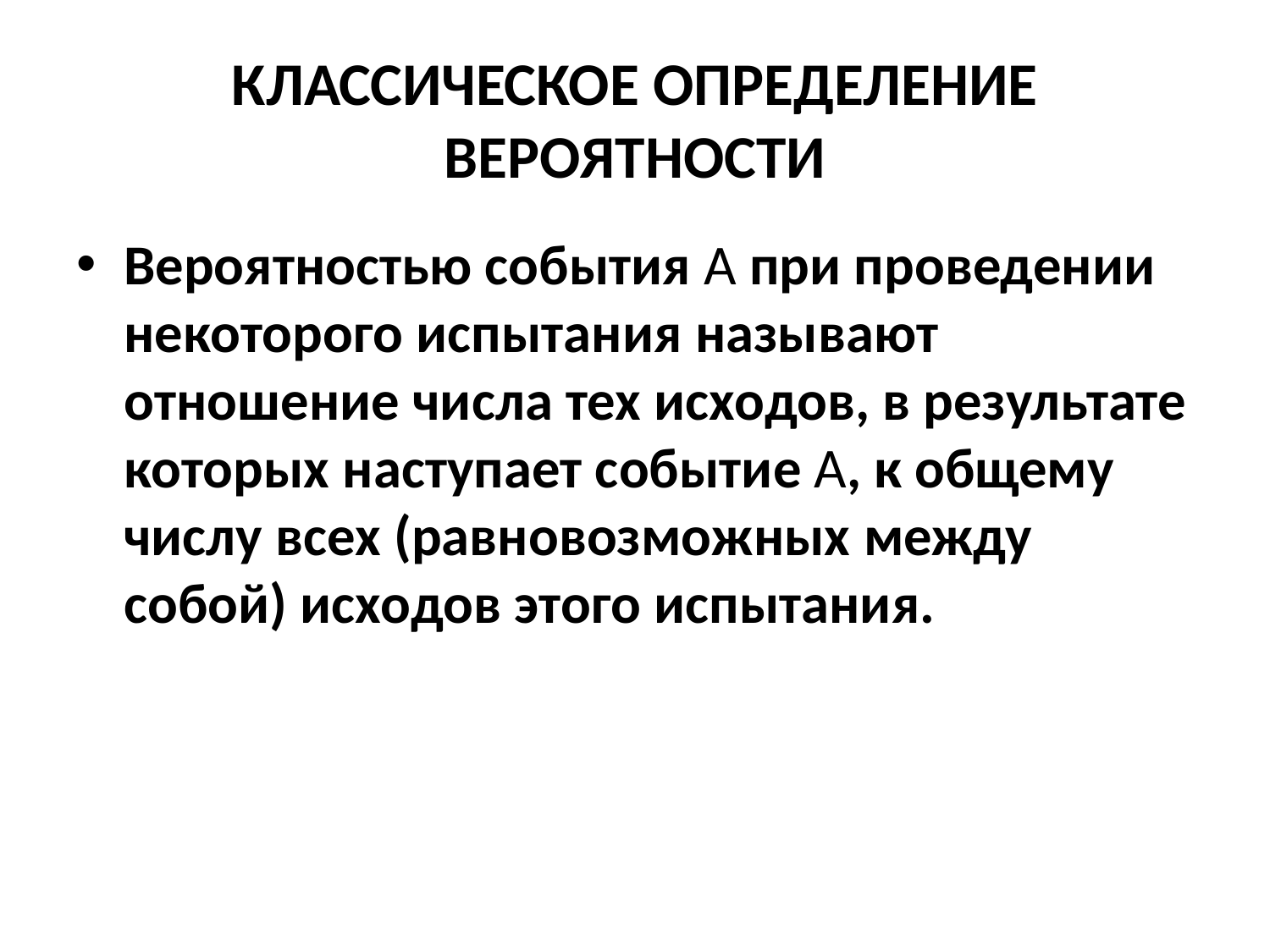

# КЛАССИЧЕСКОЕ ОПРЕДЕЛЕНИЕ ВЕРОЯТНОСТИ
Вероятностью события A при проведении некоторого испытания называют отношение числа тех исходов, в результате которых наступает событие A, к общему числу всех (равновозможных между собой) исходов этого испытания.